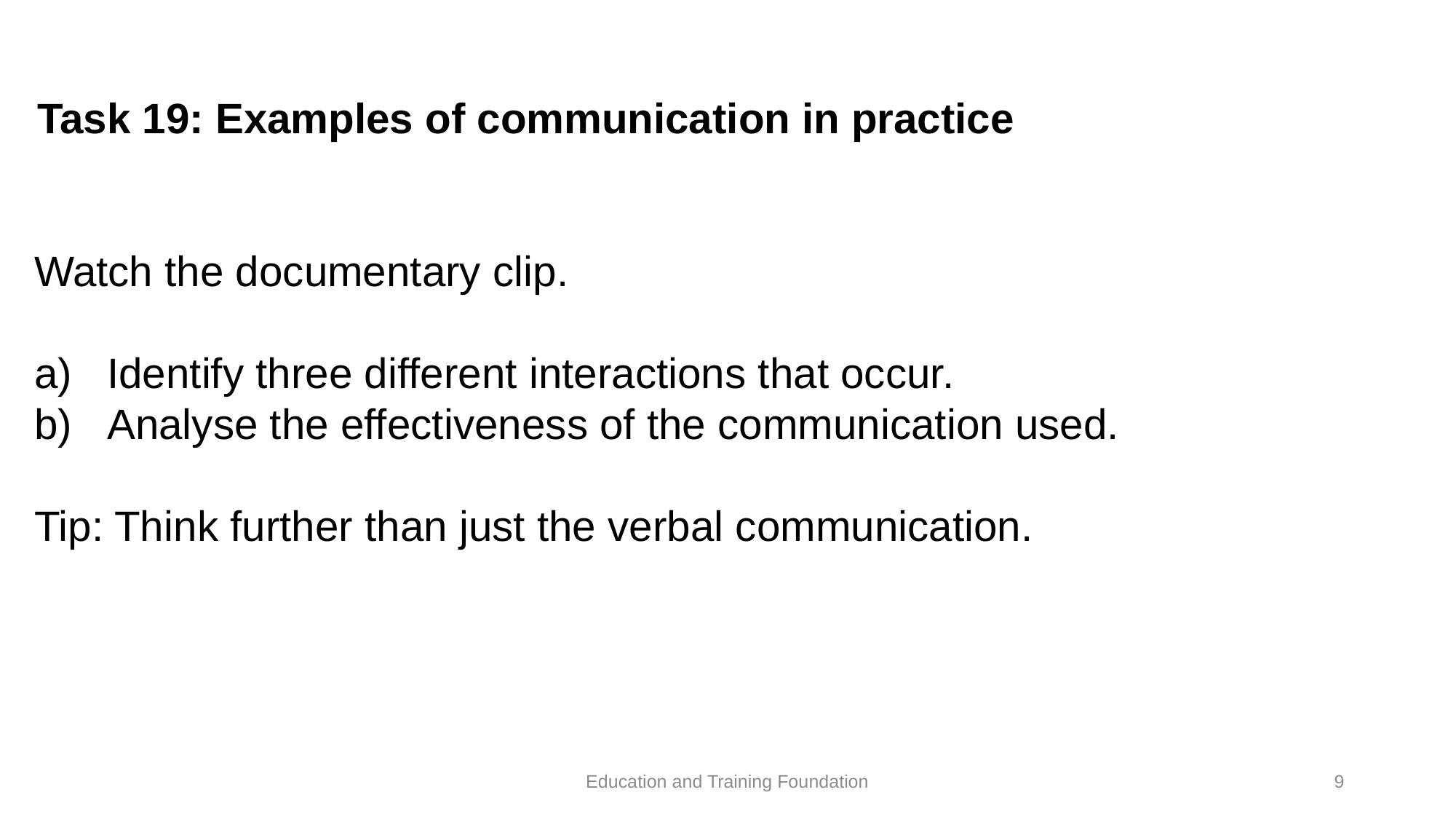

# Task 19: Examples of communication in practice

Watch the documentary clip.

Identify three different interactions that occur.
Analyse the effectiveness of the communication used.

Tip: Think further than just the verbal communication.
Education and Training Foundation
9